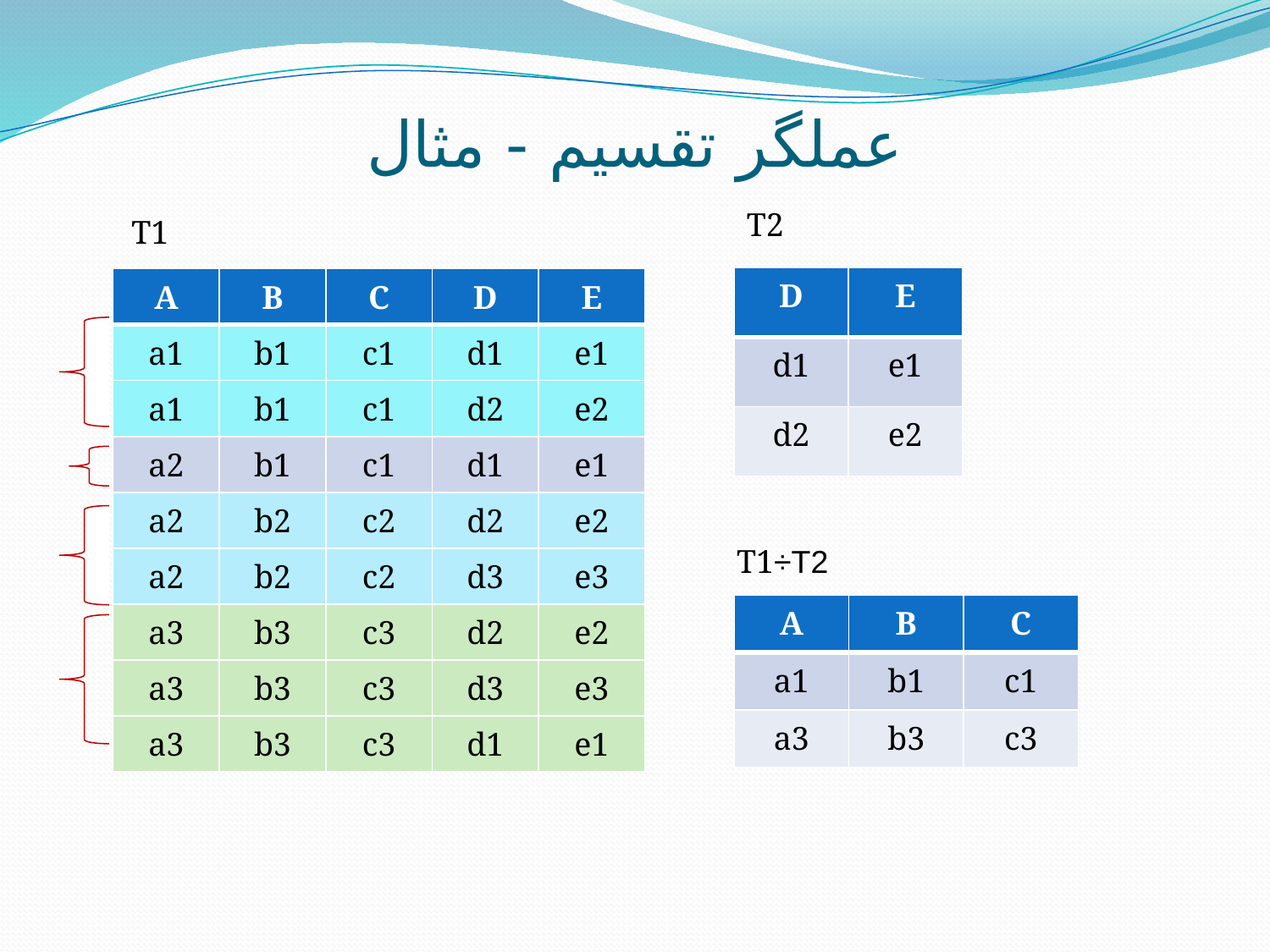

# عملگر تقسيم - مثال
T2
T1
| D | E |
| --- | --- |
| d1 | e1 |
| d2 | e2 |
| A | B | C | D | E |
| --- | --- | --- | --- | --- |
| a1 | b1 | c1 | d1 | e1 |
| a1 | b1 | c1 | d2 | e2 |
| a2 | b1 | c1 | d1 | e1 |
| a2 | b2 | c2 | d2 | e2 |
| a2 | b2 | c2 | d3 | e3 |
| a3 | b3 | c3 | d2 | e2 |
| a3 | b3 | c3 | d3 | e3 |
| a3 | b3 | c3 | d1 | e1 |

T1÷T2
| A | B | C |
| --- | --- | --- |
| a1 | b1 | c1 |
| a3 | b3 | c3 |